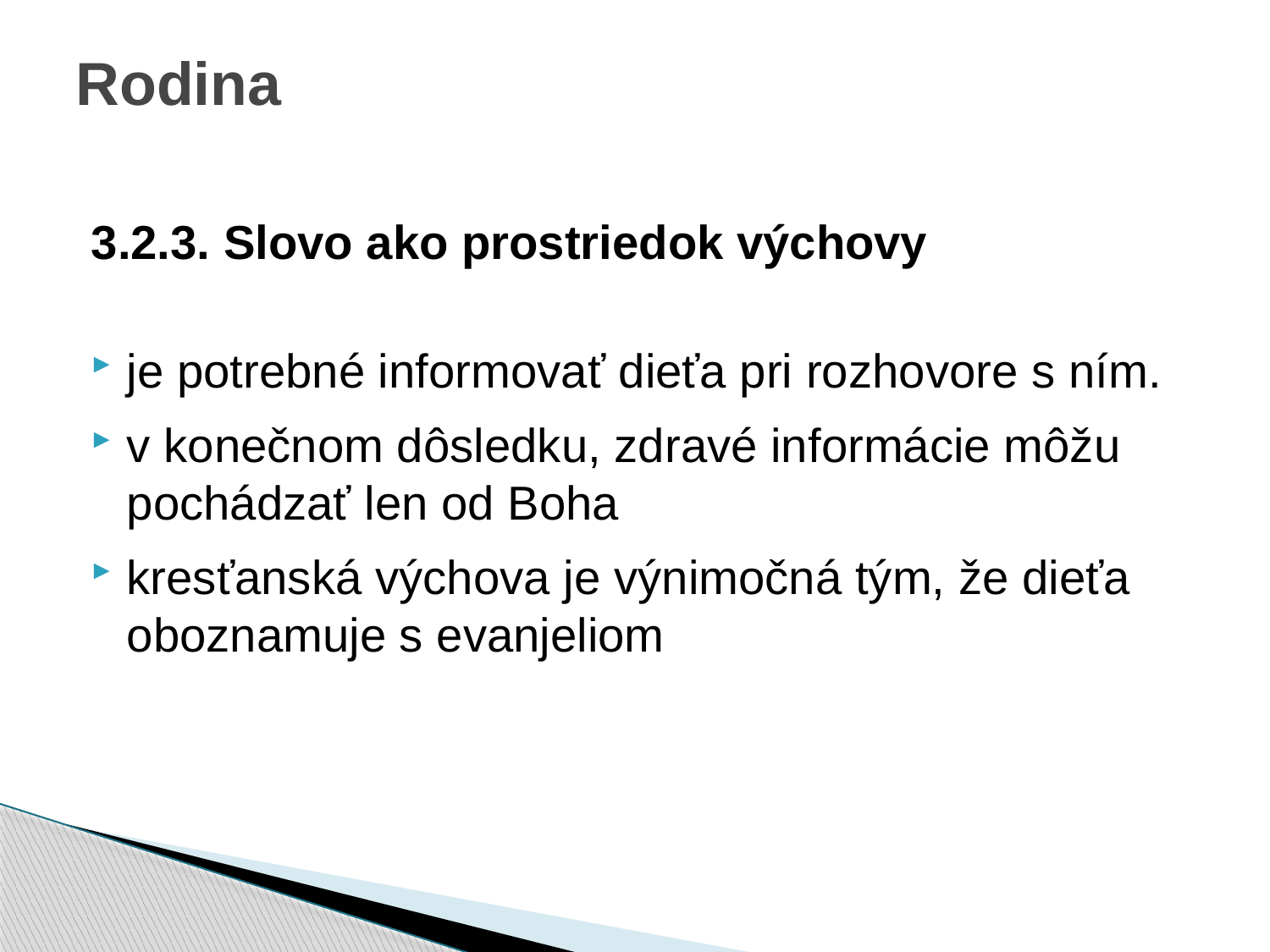

# Rodina
3.2.3. Slovo ako prostriedok výchovy

je potrebné informovať dieťa pri rozhovore s ním.
v konečnom dôsledku, zdravé informácie môžu pochádzať len od Boha
kresťanská výchova je výnimočná tým, že dieťa oboznamuje s evanjeliom